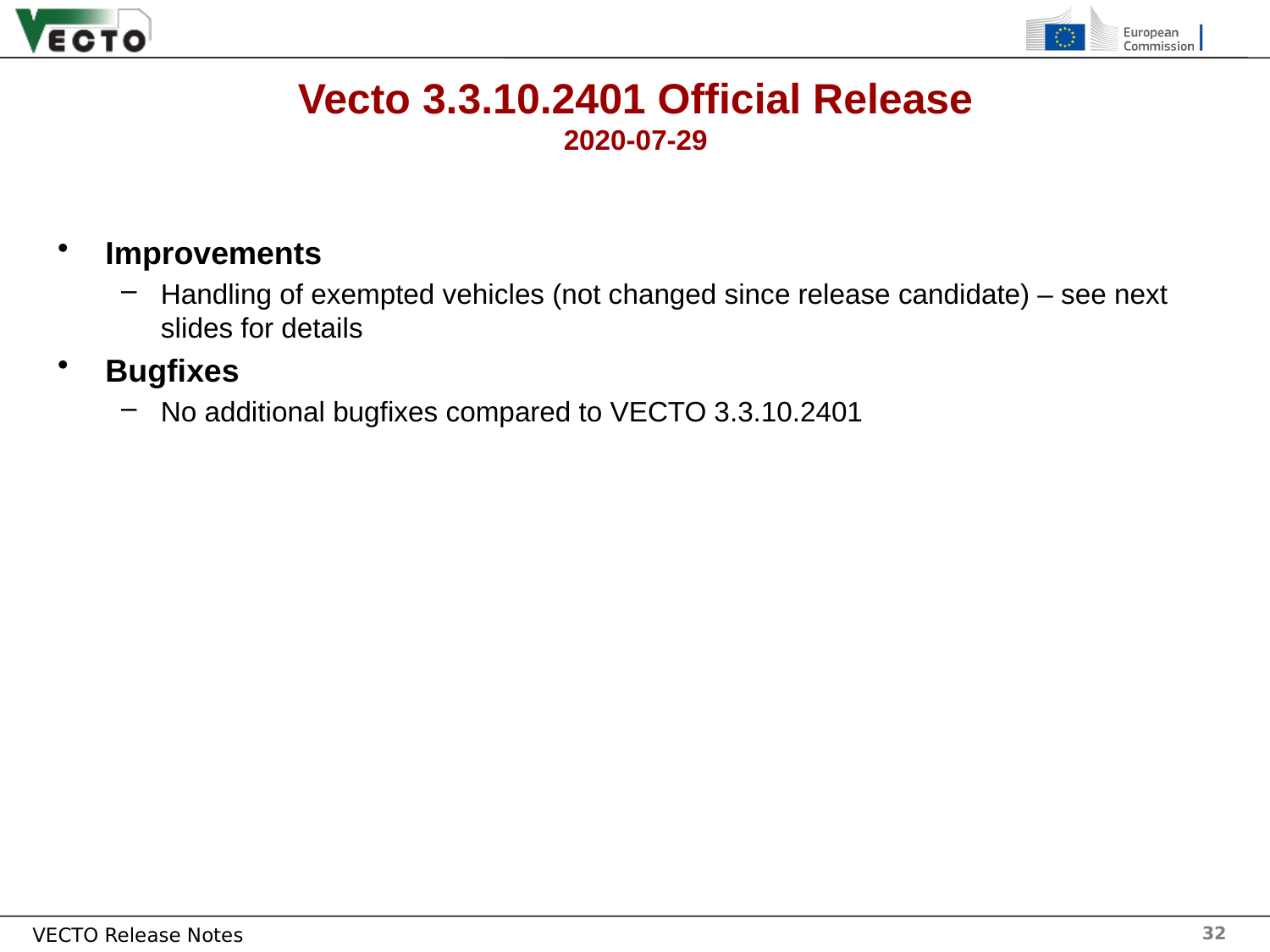

# Vecto 3.3.10.2401 Official Release 2020-07-29
Improvements
Handling of exempted vehicles (not changed since release candidate) – see next slides for details
Bugfixes
No additional bugfixes compared to VECTO 3.3.10.2401